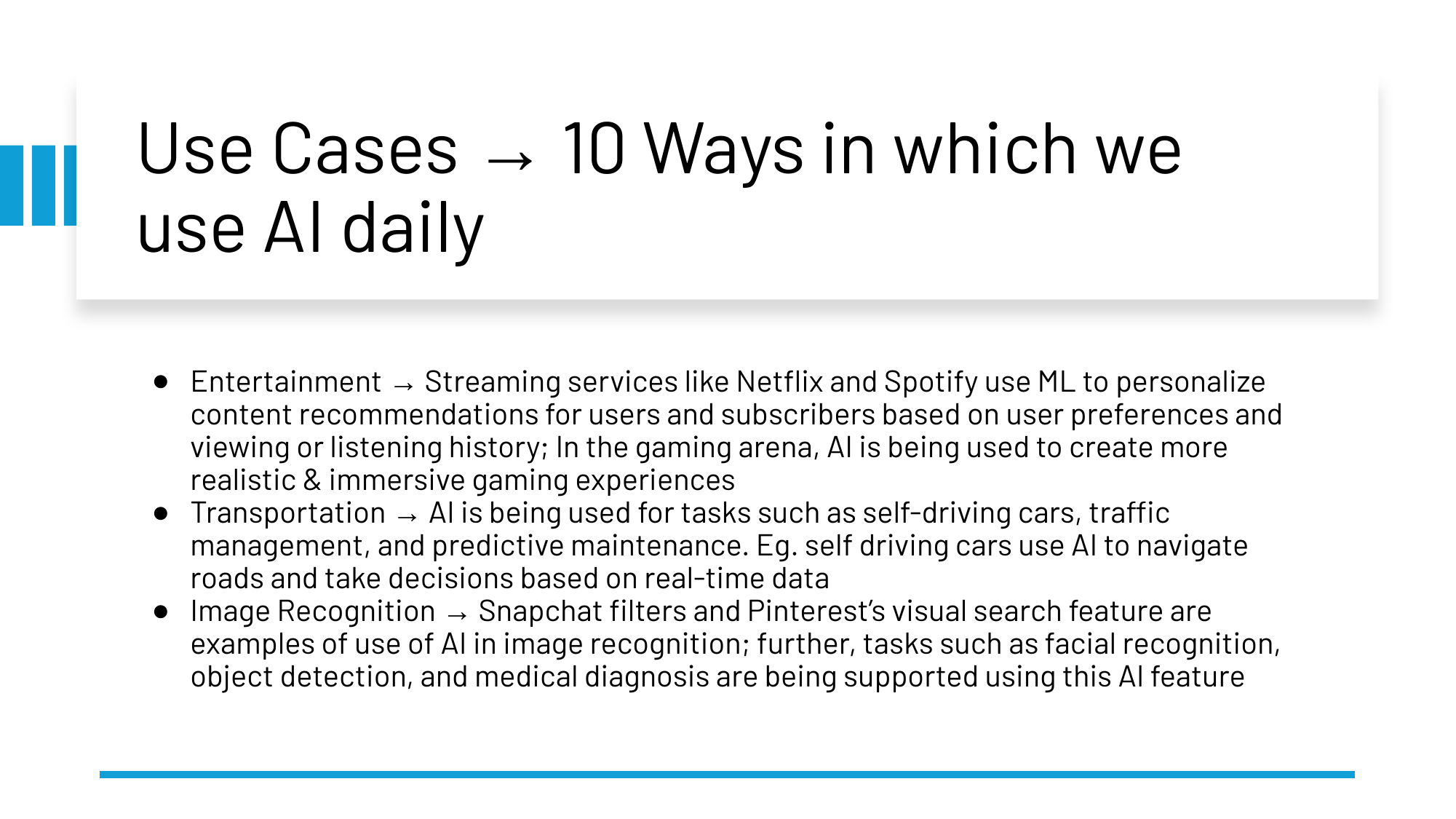

# Use Cases → 10 Ways in which we use AI daily

Entertainment → Streaming services like Netflix and Spotify use ML to personalize content recommendations for users and subscribers based on user preferences and viewing or listening history; In the gaming arena, AI is being used to create more realistic & immersive gaming experiences
Transportation → AI is being used for tasks such as self-driving cars, traffic management, and predictive maintenance. Eg. self driving cars use AI to navigate roads and take decisions based on real-time data
Image Recognition → Snapchat filters and Pinterest’s visual search feature are examples of use of AI in image recognition; further, tasks such as facial recognition, object detection, and medical diagnosis are being supported using this AI feature